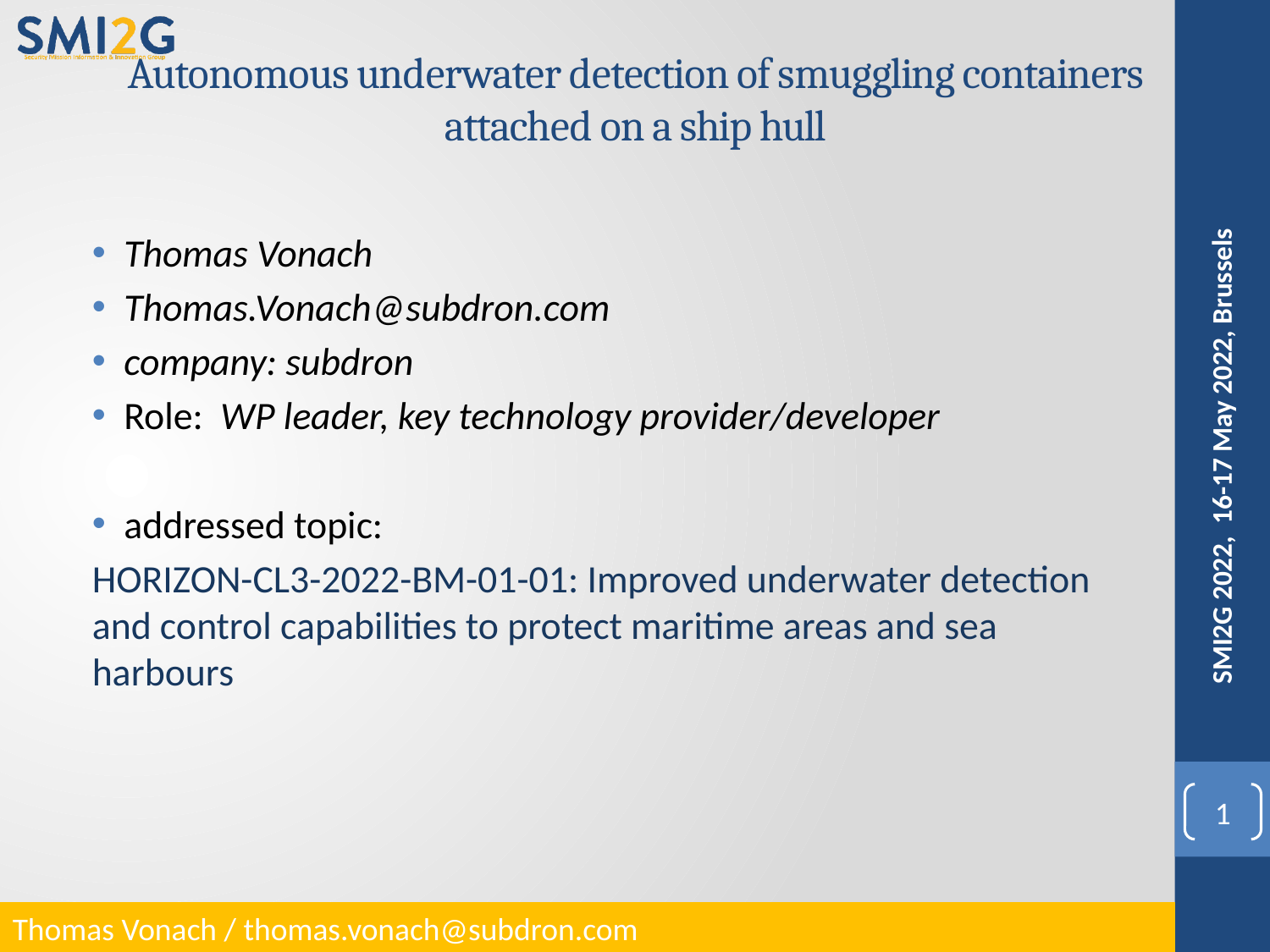

# Autonomous underwater detection of smuggling containers attached on a ship hull
Thomas Vonach
Thomas.Vonach@subdron.com
company: subdron
Role:  WP leader, key technology provider/developer

addressed topic:
HORIZON-CL3-2022-BM-01-01: Improved underwater detection and control capabilities to protect maritime areas and sea harbours

SMI2G 2022,  16-17 May 2022, Brussels
1
Thomas Vonach / thomas.vonach@subdron.com